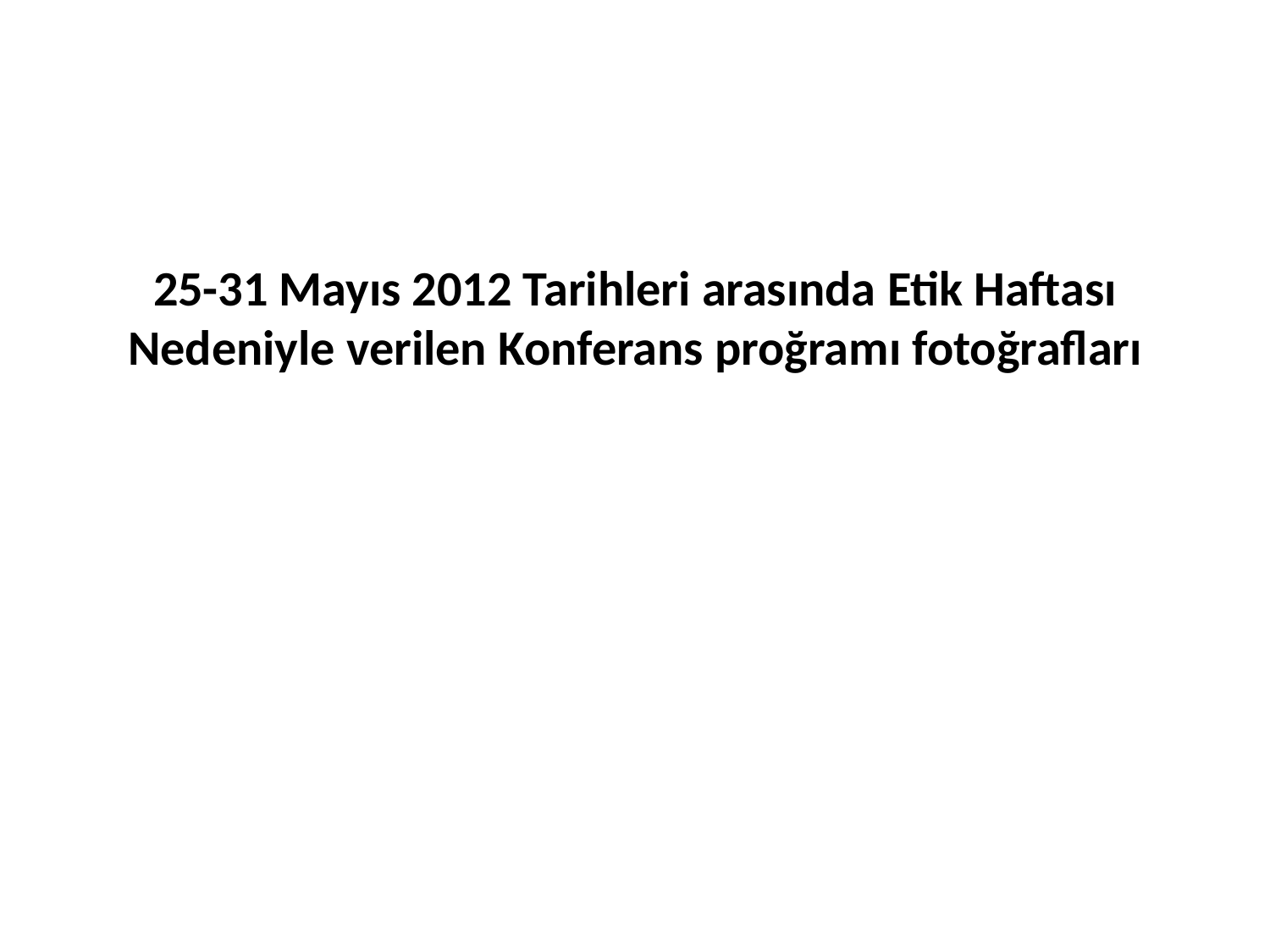

# 25-31 Mayıs 2012 Tarihleri arasında Etik Haftası Nedeniyle verilen Konferans proğramı fotoğrafları